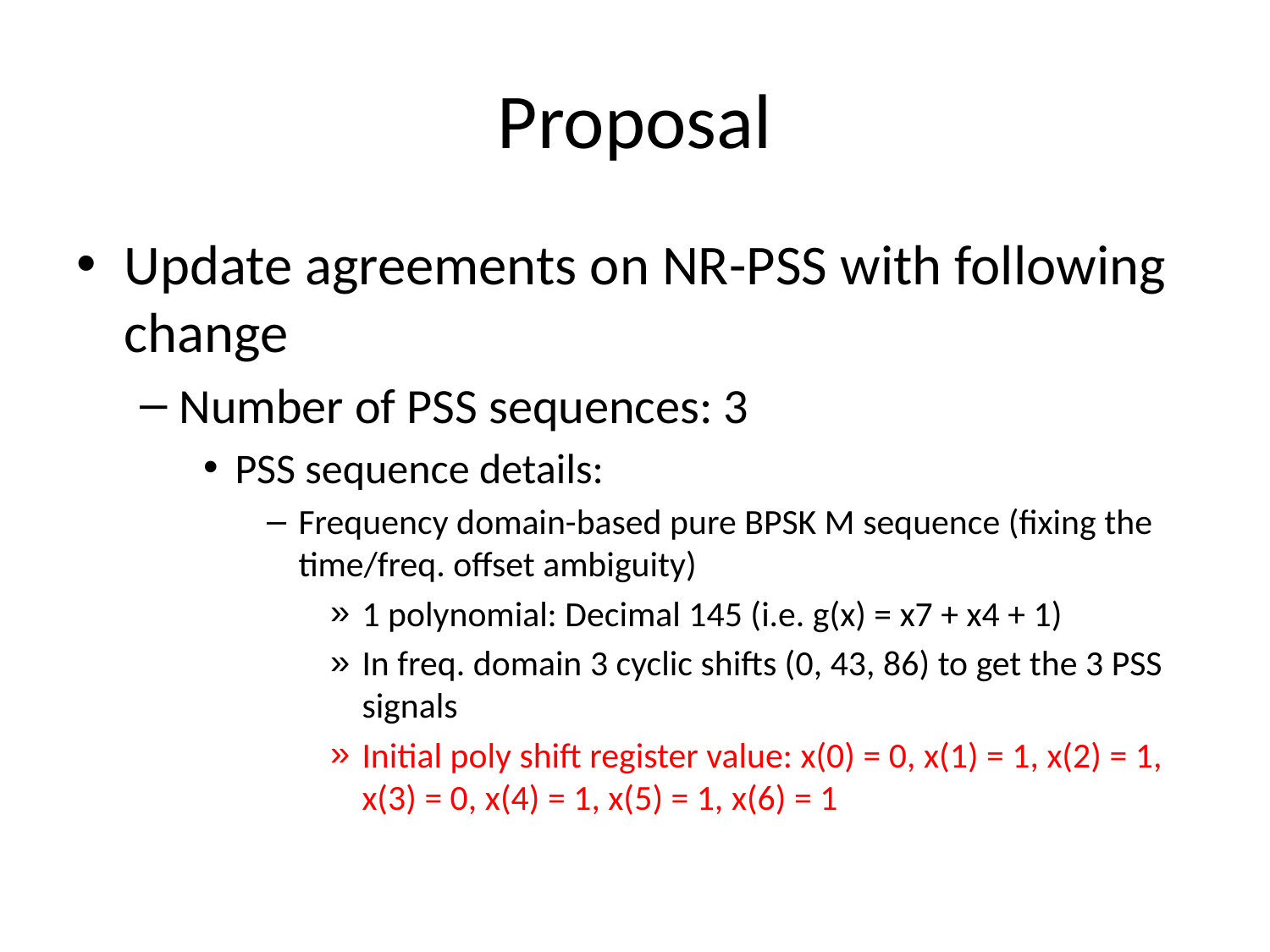

# Proposal
Update agreements on NR-PSS with following change
Number of PSS sequences: 3
PSS sequence details:
Frequency domain-based pure BPSK M sequence (fixing the time/freq. offset ambiguity)
1 polynomial: Decimal 145 (i.e. g(x) = x7 + x4 + 1)
In freq. domain 3 cyclic shifts (0, 43, 86) to get the 3 PSS signals
Initial poly shift register value: x(0) = 0, x(1) = 1, x(2) = 1, x(3) = 0, x(4) = 1, x(5) = 1, x(6) = 1